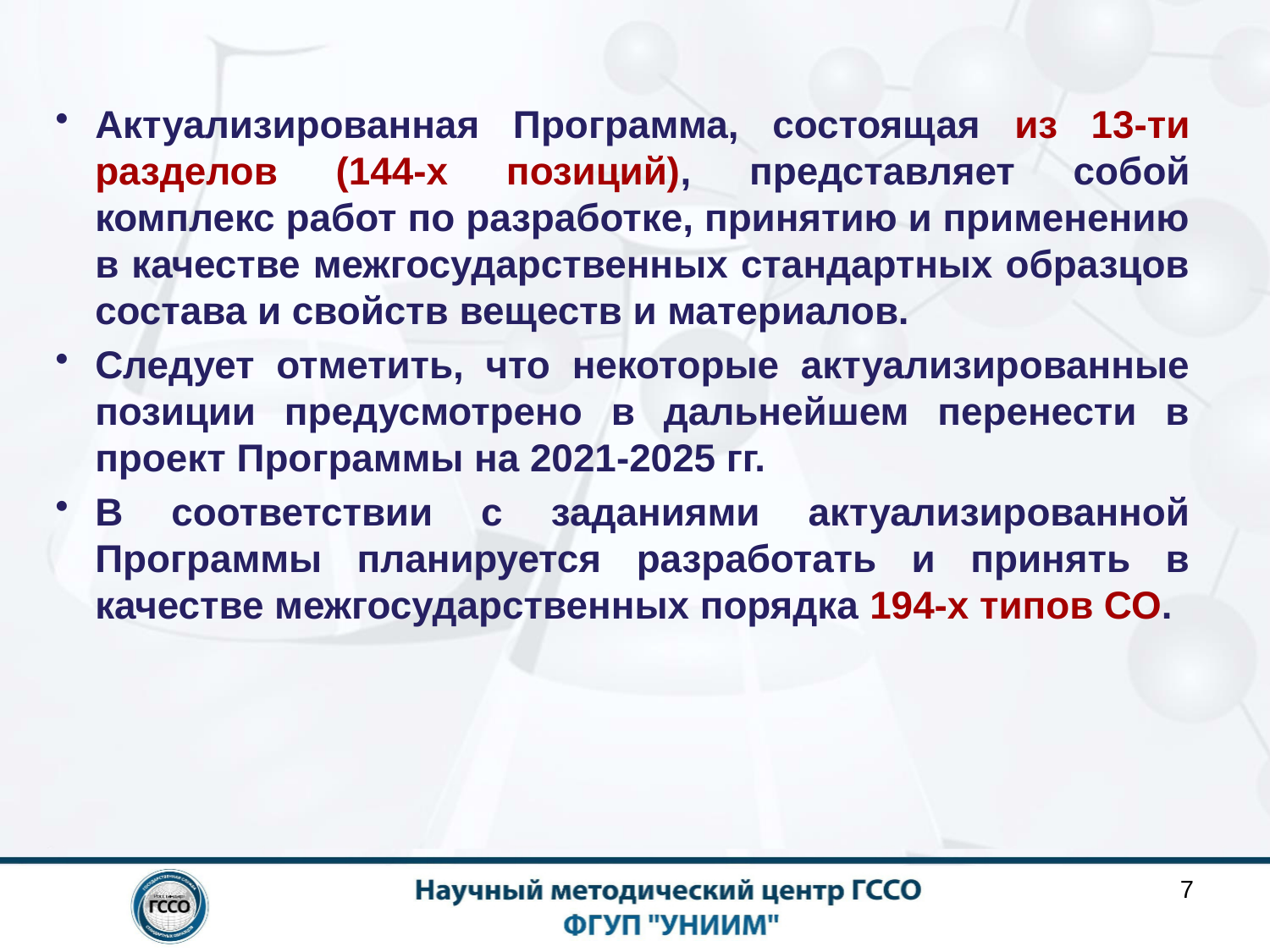

Актуализированная Программа, состоящая из 13-ти разделов (144-х позиций), представляет собой комплекс работ по разработке, принятию и применению в качестве межгосударственных стандартных образцов состава и свойств веществ и материалов.
Следует отметить, что некоторые актуализированные позиции предусмотрено в дальнейшем перенести в проект Программы на 2021-2025 гг.
В соответствии с заданиями актуализированной Программы планируется разработать и принять в качестве межгосударственных порядка 194-х типов СО.

7